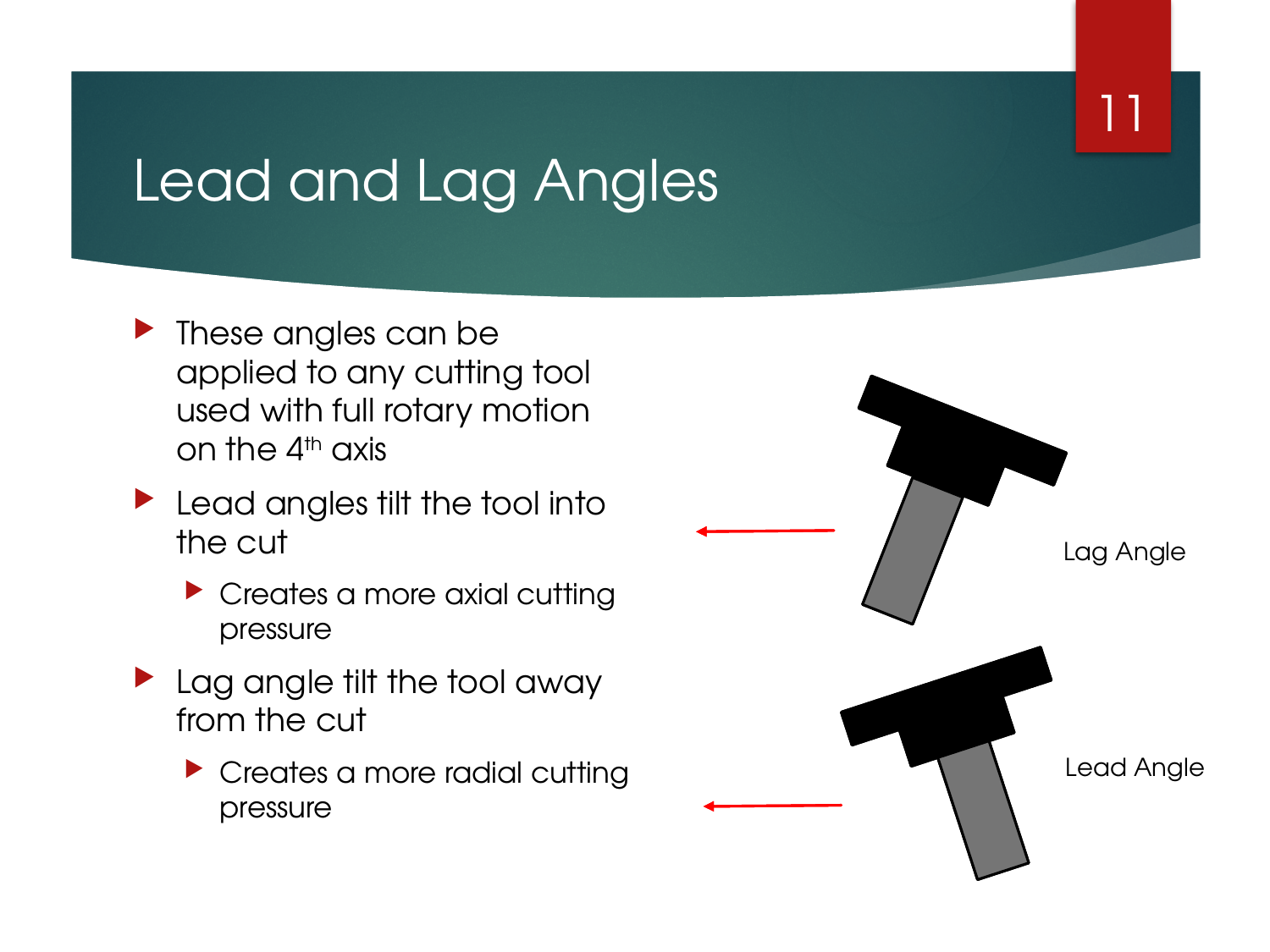

11
# Lead and Lag Angles
These angles can be applied to any cutting tool used with full rotary motion on the 4th axis
Lead angles tilt the tool into the cut
Creates a more axial cutting pressure
Lag angle tilt the tool away from the cut
Creates a more radial cutting pressure

Lag Angle

Lead Angle